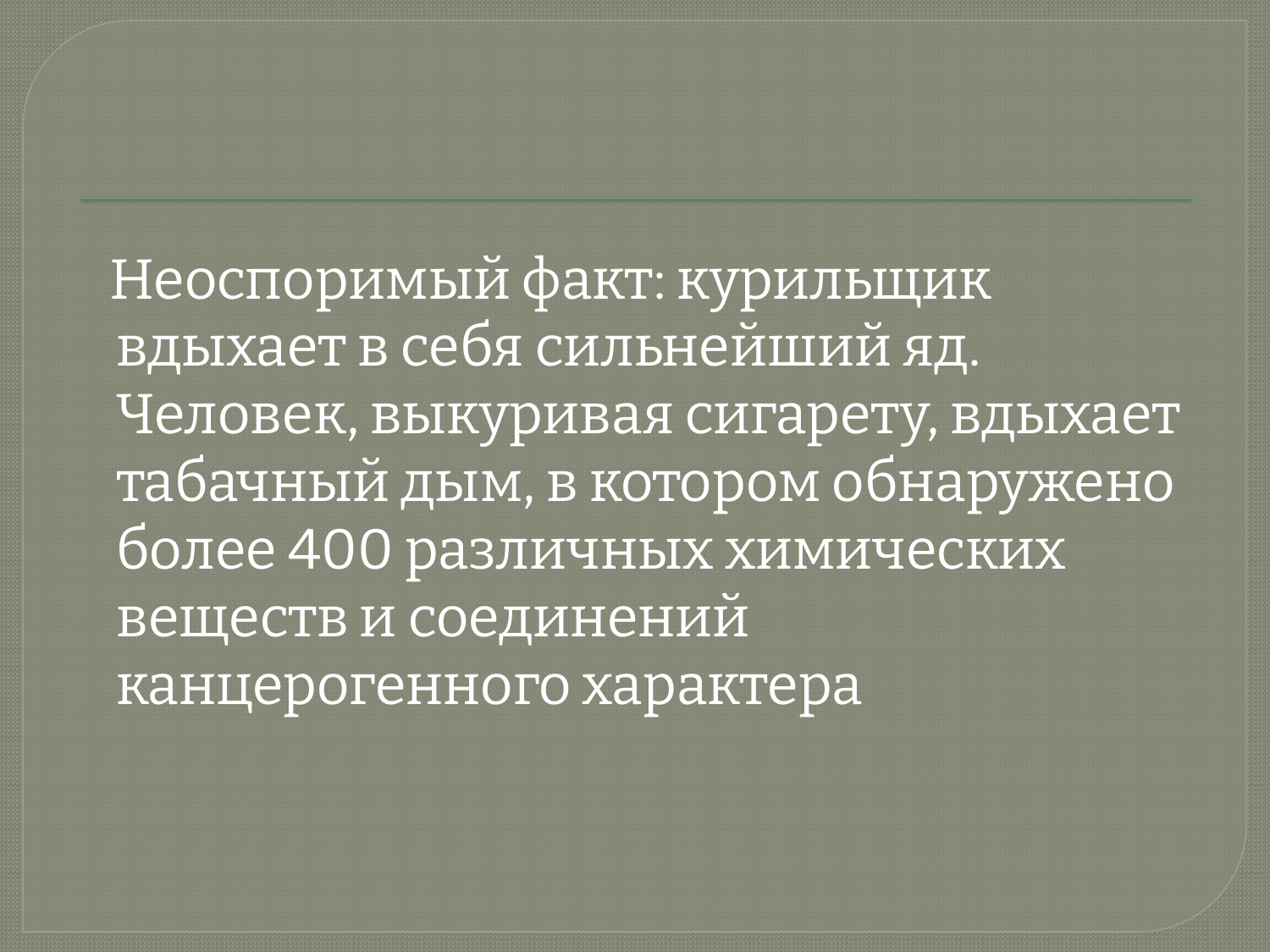

Неоспоримый факт: курильщик вдыхает в себя сильнейший яд. Человек, выкуривая сигарету, вдыхает табачный дым, в котором обнаружено более 400 различных химических веществ и соединений канцерогенного характера